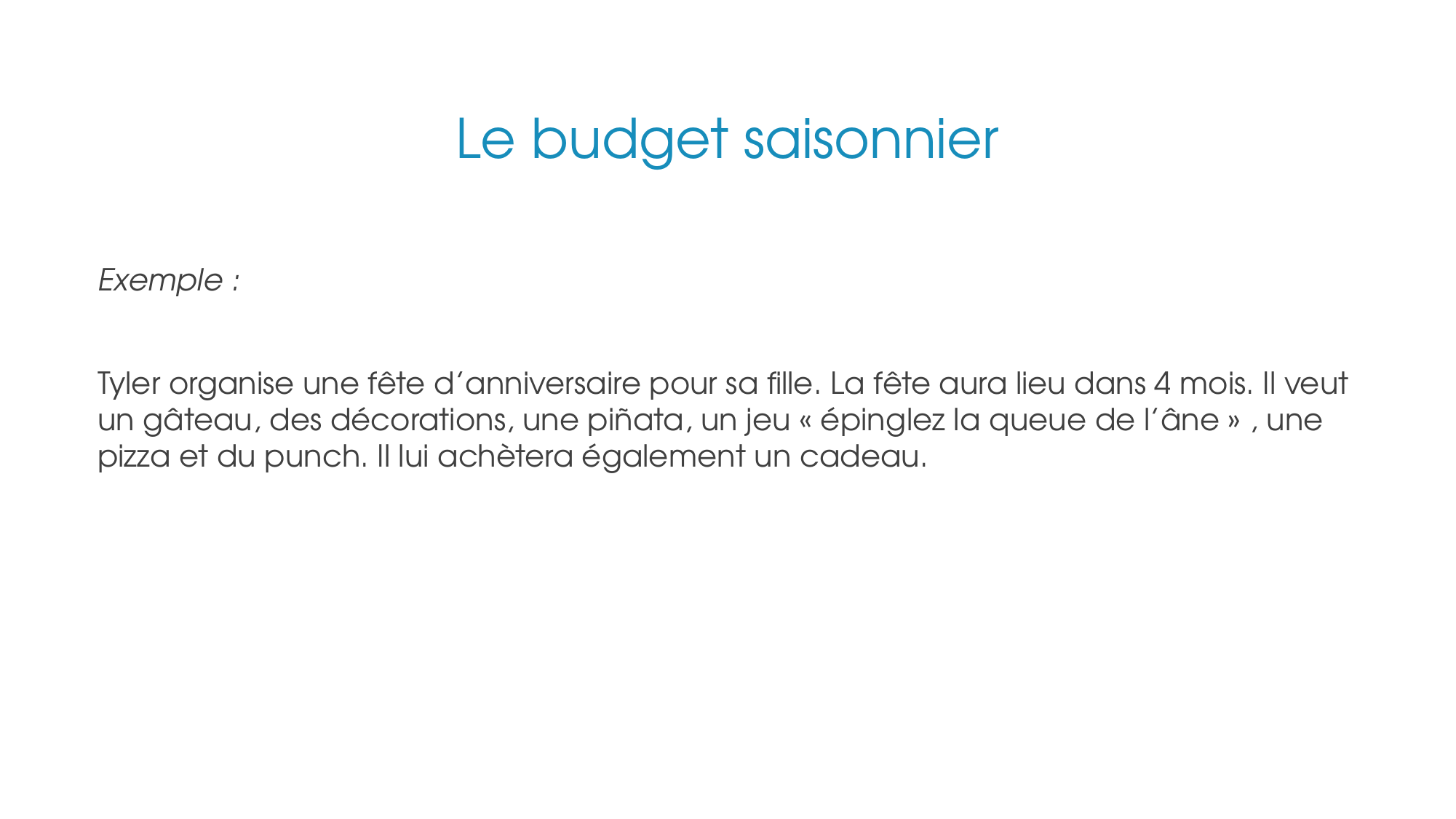

# Le budget saisonnier

Exemple :

Tyler organise une fête d’anniversaire pour sa fille. La fête aura lieu dans 4 mois. Il veut un gâteau, des décorations, une piñata, un jeu « épinglez la queue de l’âne » , une pizza et du punch. Il lui achètera également un cadeau.